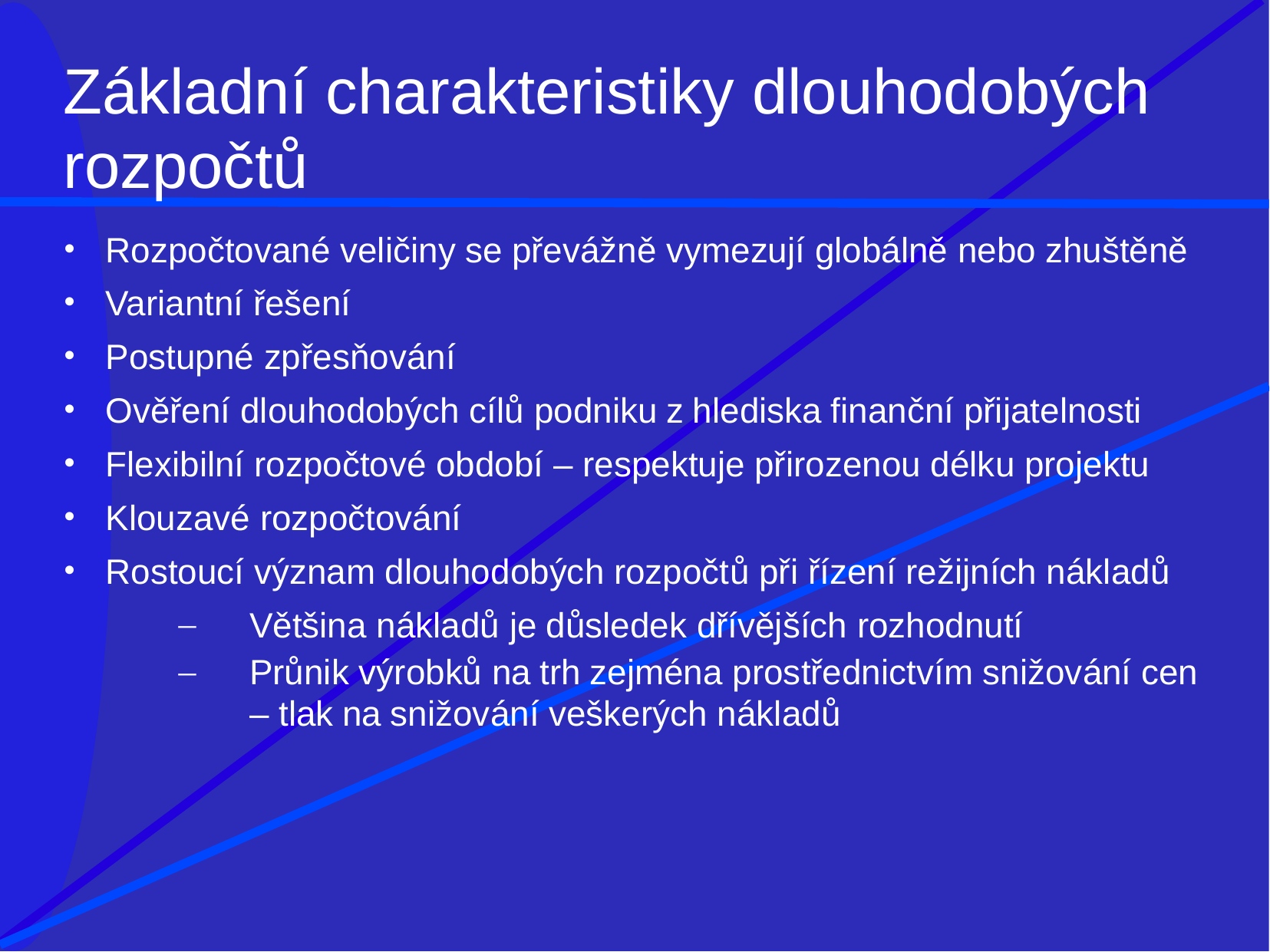

# Základní charakteristiky dlouhodobých
rozpočtů
Rozpočtované veličiny se převážně vymezují globálně nebo zhuštěně
Variantní řešení
Postupné zpřesňování
Ověření dlouhodobých cílů podniku z hlediska finanční přijatelnosti
Flexibilní rozpočtové období – respektuje přirozenou délku projektu
Klouzavé rozpočtování
Rostoucí význam dlouhodobých rozpočtů při řízení režijních nákladů
Většina nákladů je důsledek dřívějších rozhodnutí
Průnik výrobků na trh zejména prostřednictvím snižování cen
– tlak na snižování veškerých nákladů